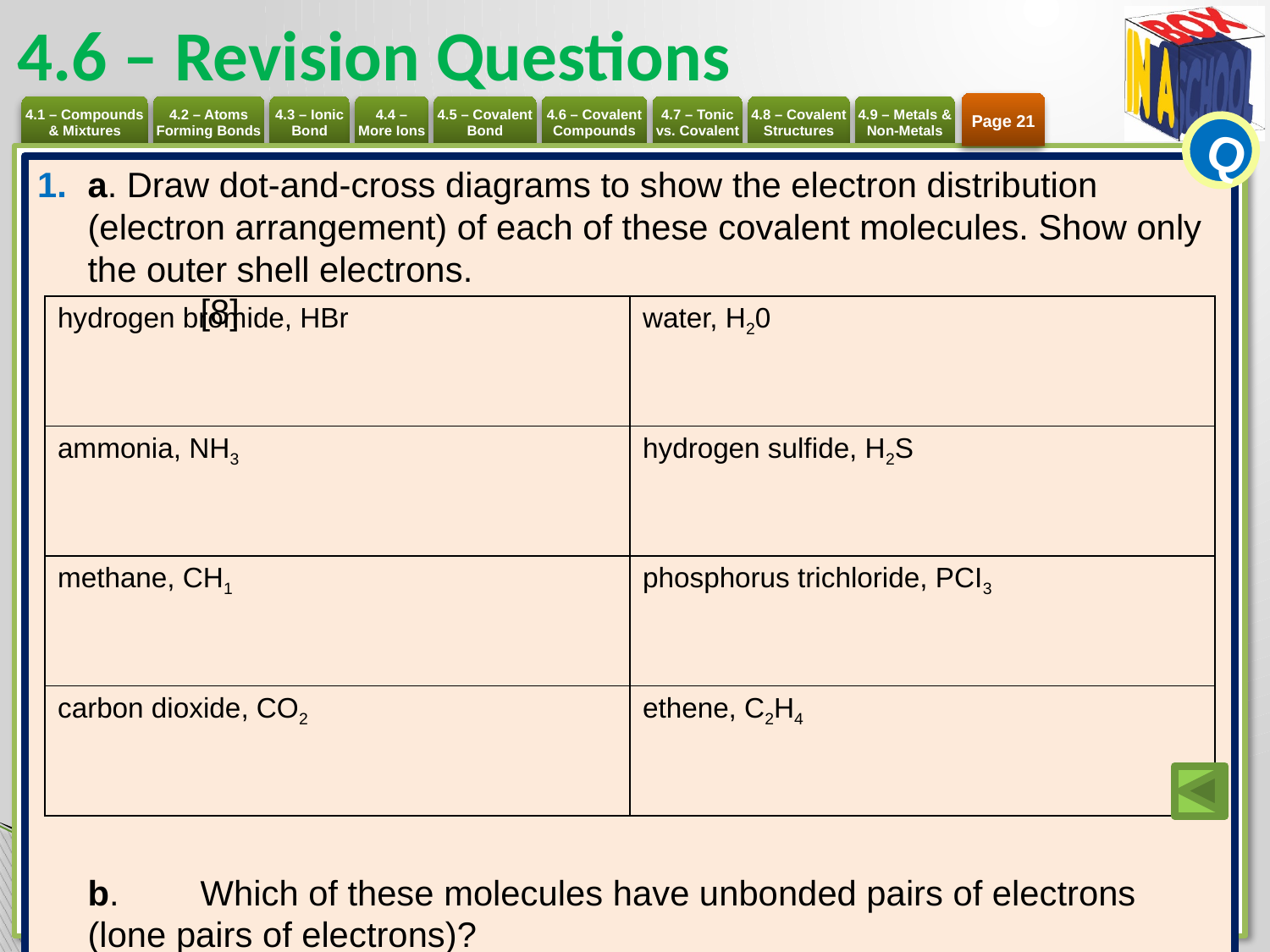

# 4.6 – Revision Questions
Page 21
Q
a. Draw dot-and-cross diagrams to show the electron distribution (electron arrangement) of each of these covalent molecules. Show only the outer shell electrons.				[8]
b.	Which of these molecules have unbonded pairs of electrons (lone pairs of electrons)?				[2]
| hydrogen bromide, HBr | water, H20 |
| --- | --- |
| ammonia, NH3 | hydrogen sulfide, H2S |
| methane, CH1 | phosphorus trichloride, PCI3 |
| carbon dioxide, CO2 | ethene, C2H4 |